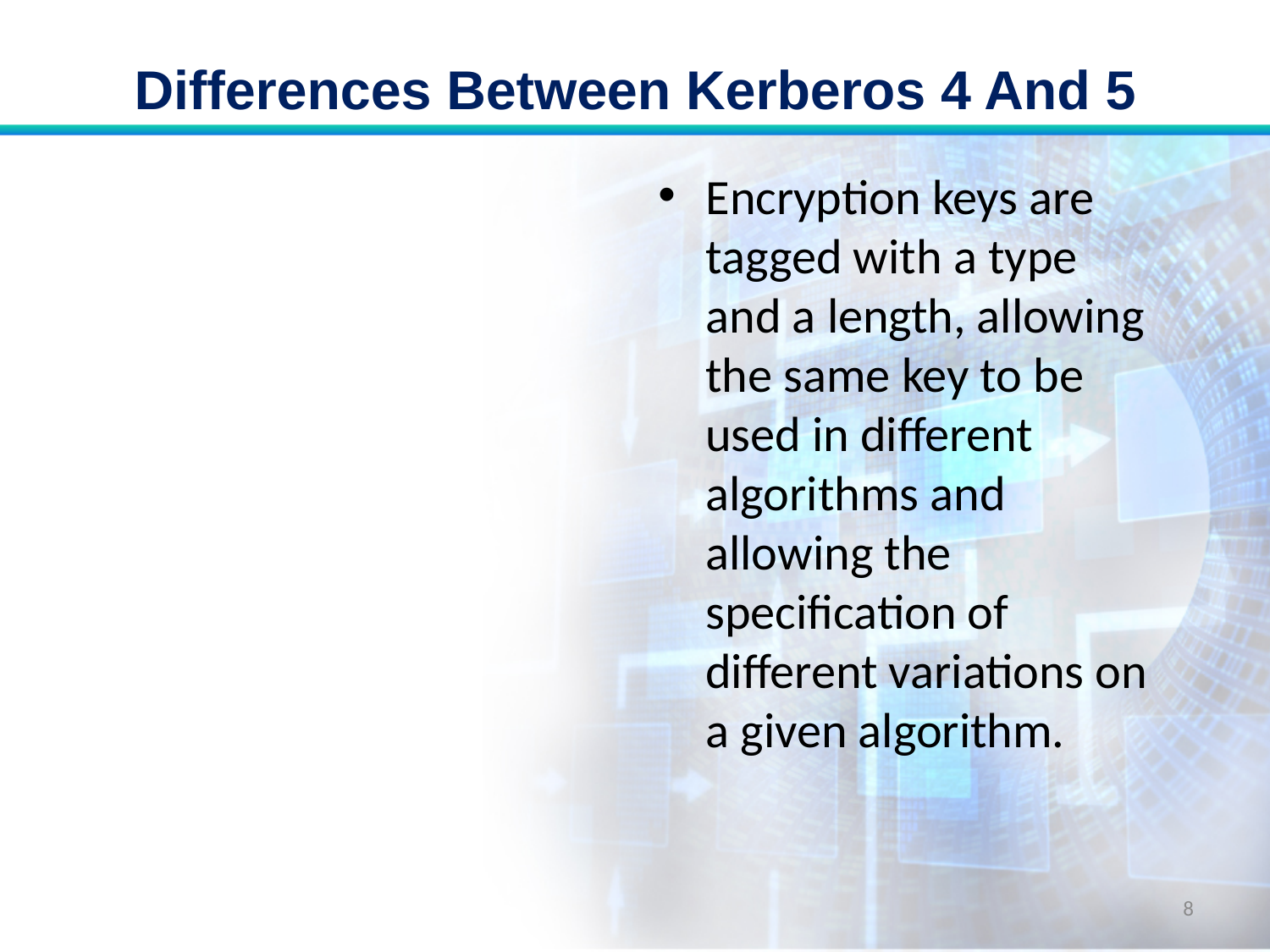

# Differences Between Kerberos 4 And 5
Encryption keys are tagged with a type and a length, allowing the same key to be used in different algorithms and allowing the specification of different variations on a given algorithm.

8